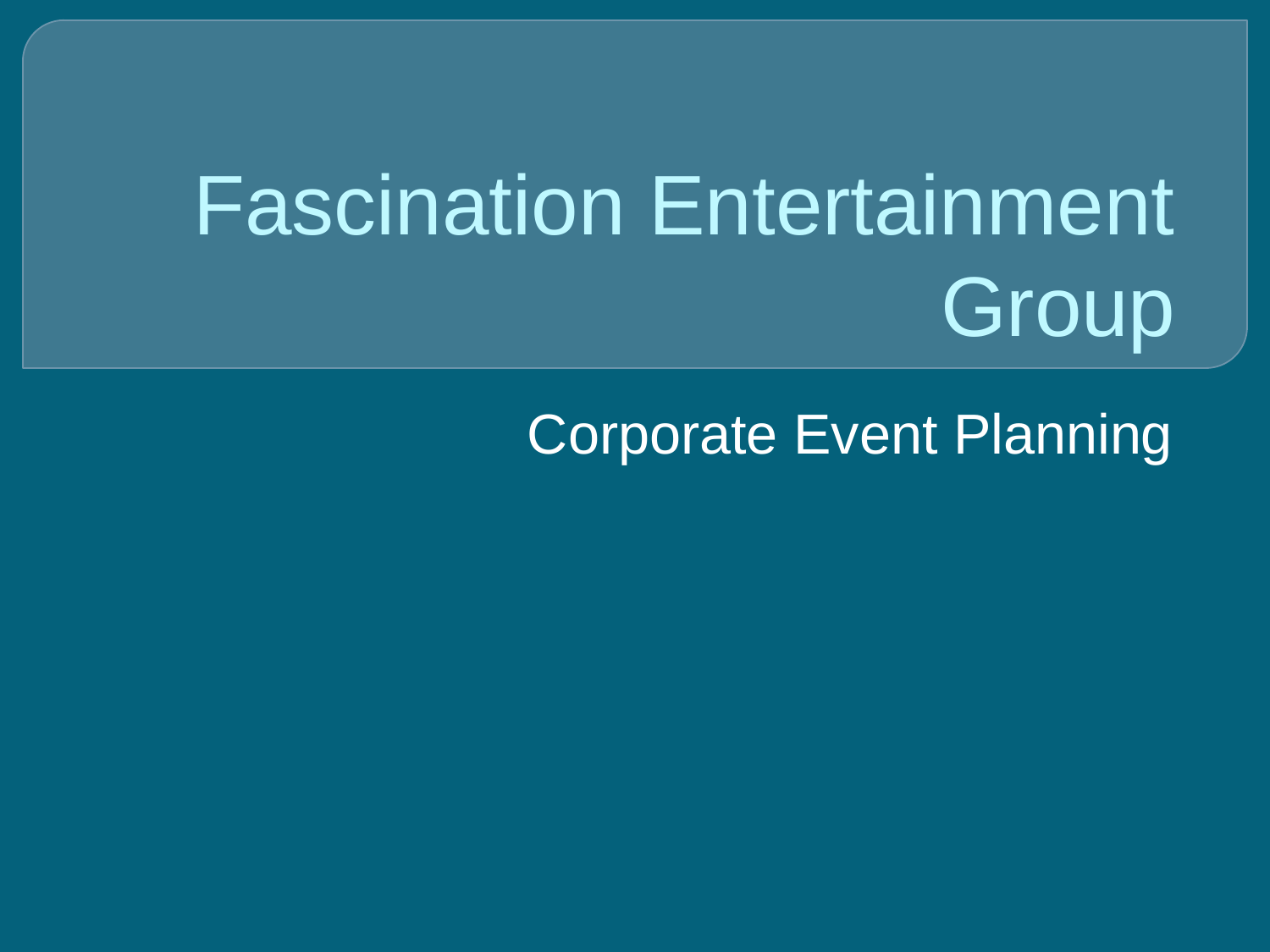

# Fascination Entertainment Group
Corporate Event Planning